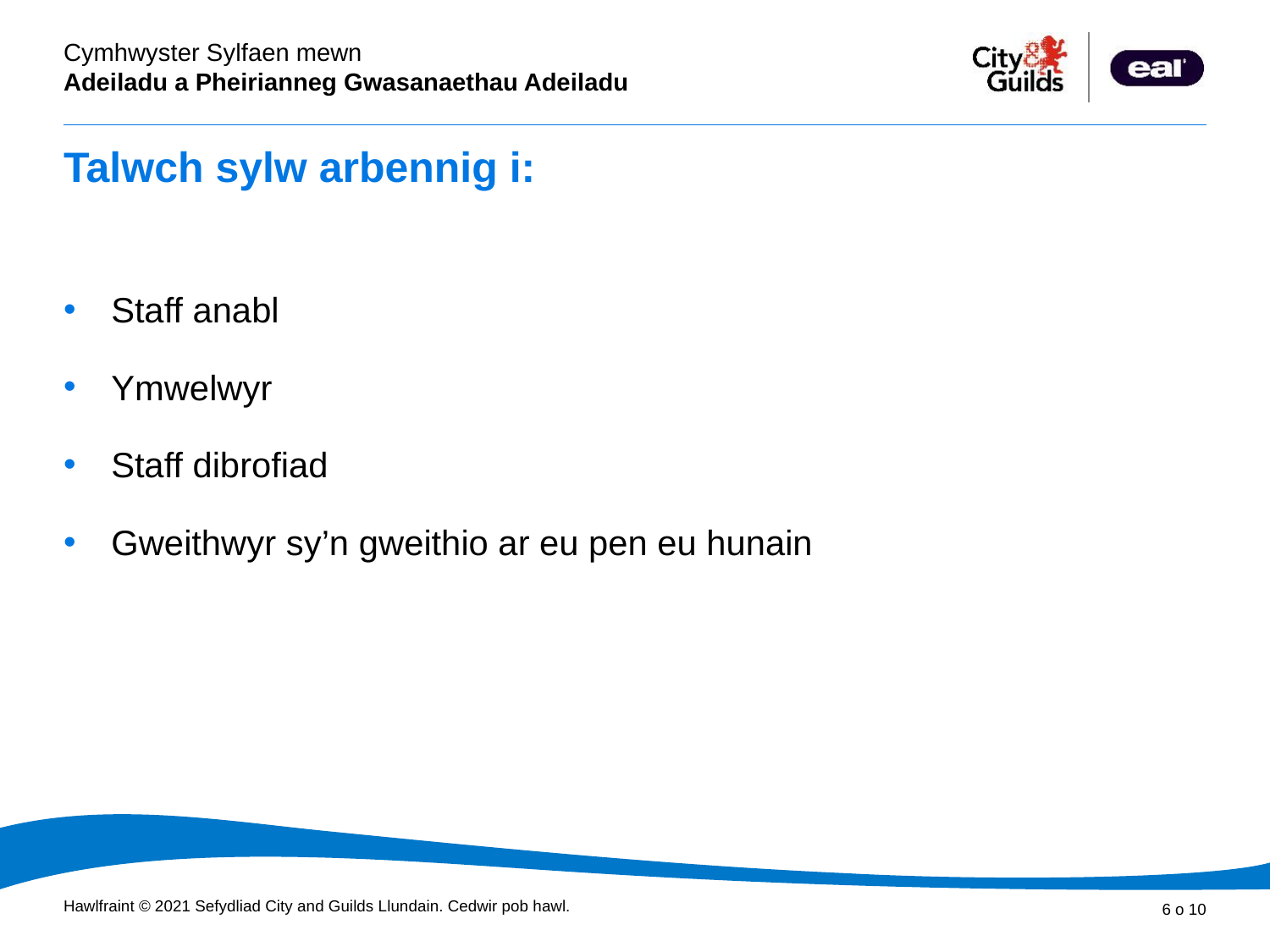

# Talwch sylw arbennig i:

Staff anabl
Ymwelwyr
Staff dibrofiad
Gweithwyr sy’n gweithio ar eu pen eu hunain